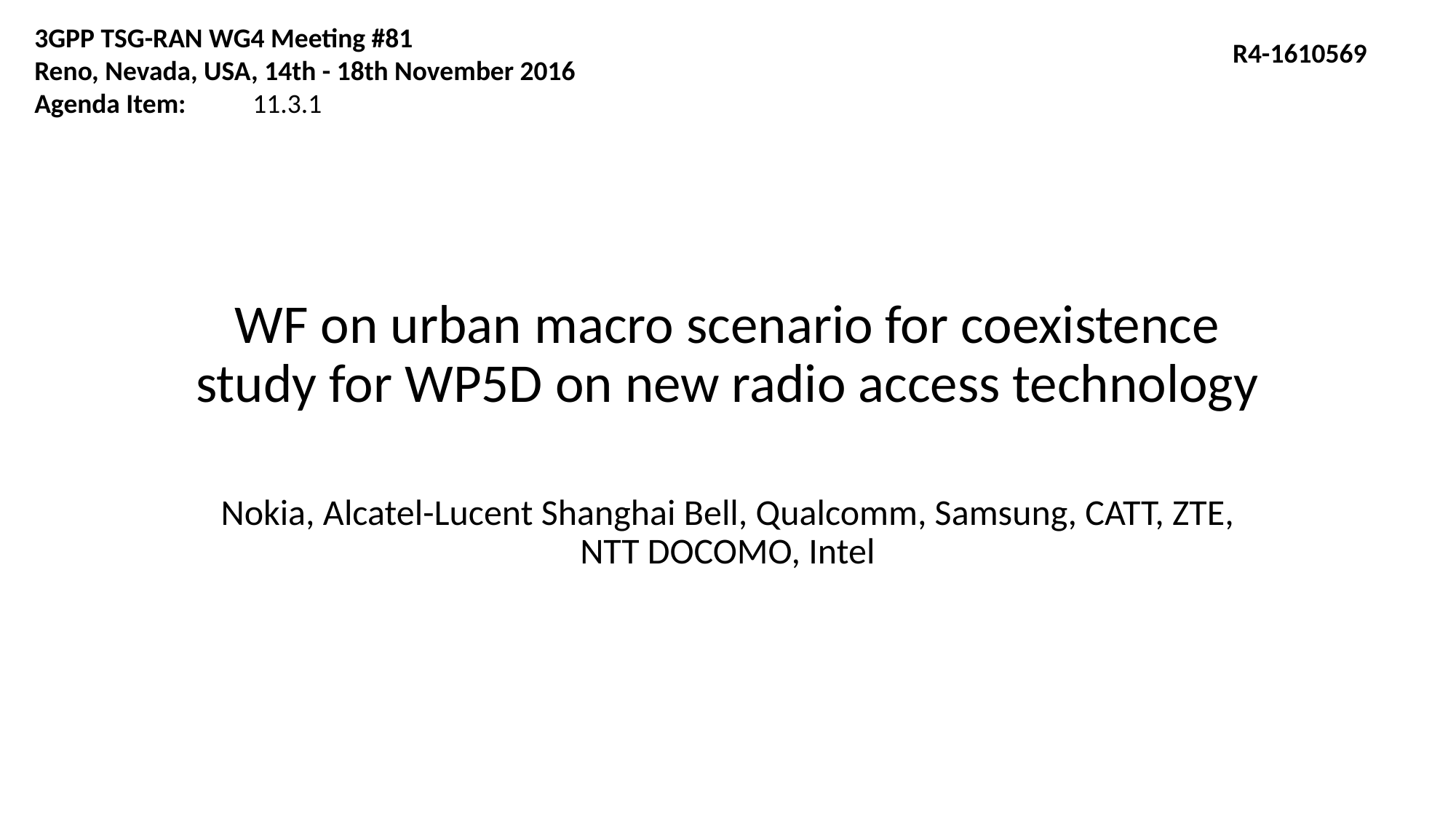

3GPP TSG-RAN WG4 Meeting #81                                                    Reno, Nevada, USA, 14th - 18th November 2016
Agenda Item:	11.3.1

R4-1610569
# WF on urban macro scenario for coexistence study for WP5D on new radio access technology
Nokia, Alcatel-Lucent Shanghai Bell, Qualcomm, Samsung, CATT, ZTE, NTT DOCOMO, Intel